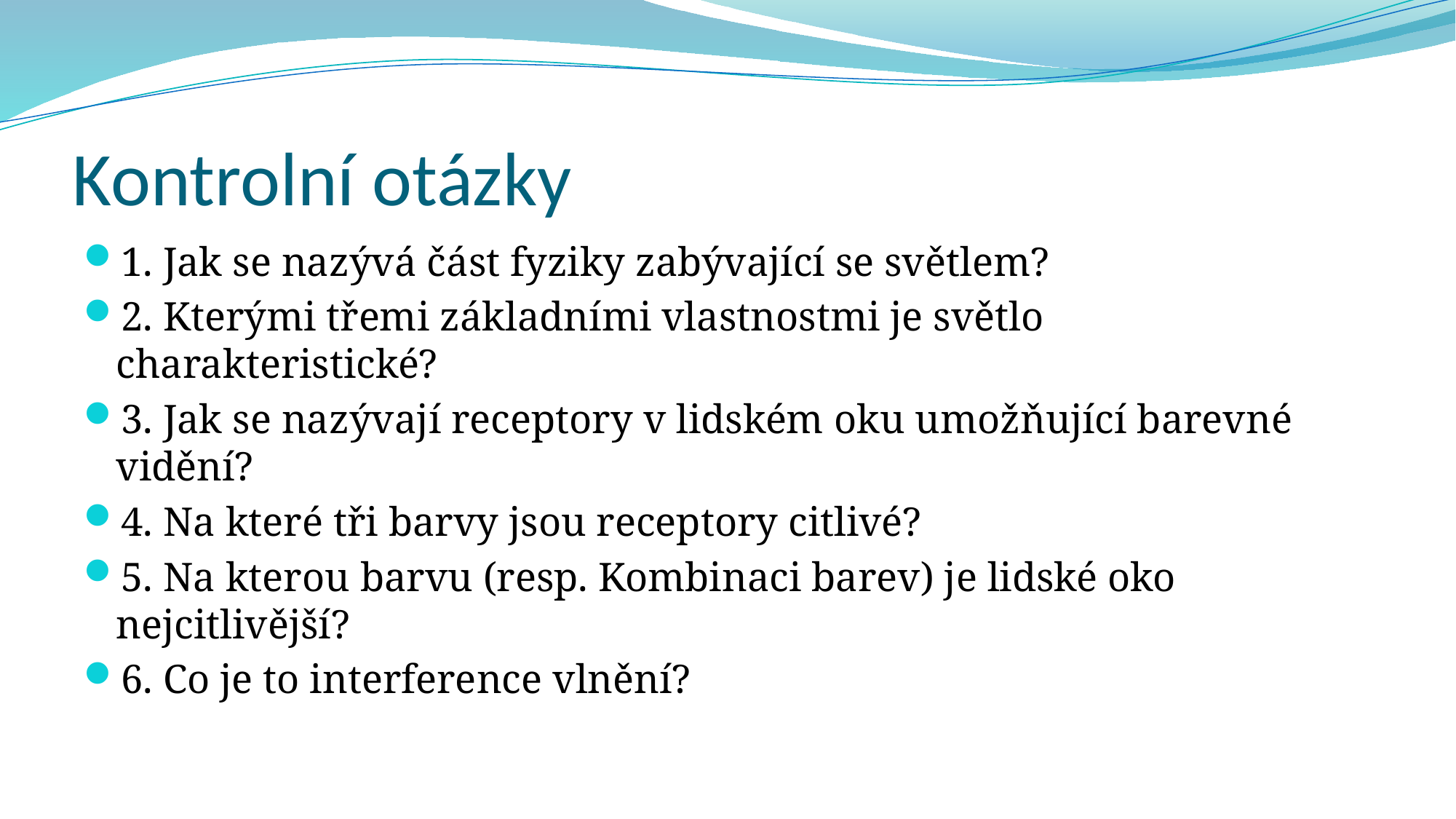

# Kontrolní otázky
1. Jak se nazývá část fyziky zabývající se světlem?
2. Kterými třemi základními vlastnostmi je světlo charakteristické?
3. Jak se nazývají receptory v lidském oku umožňující barevné vidění?
4. Na které tři barvy jsou receptory citlivé?
5. Na kterou barvu (resp. Kombinaci barev) je lidské oko nejcitlivější?
6. Co je to interference vlnění?